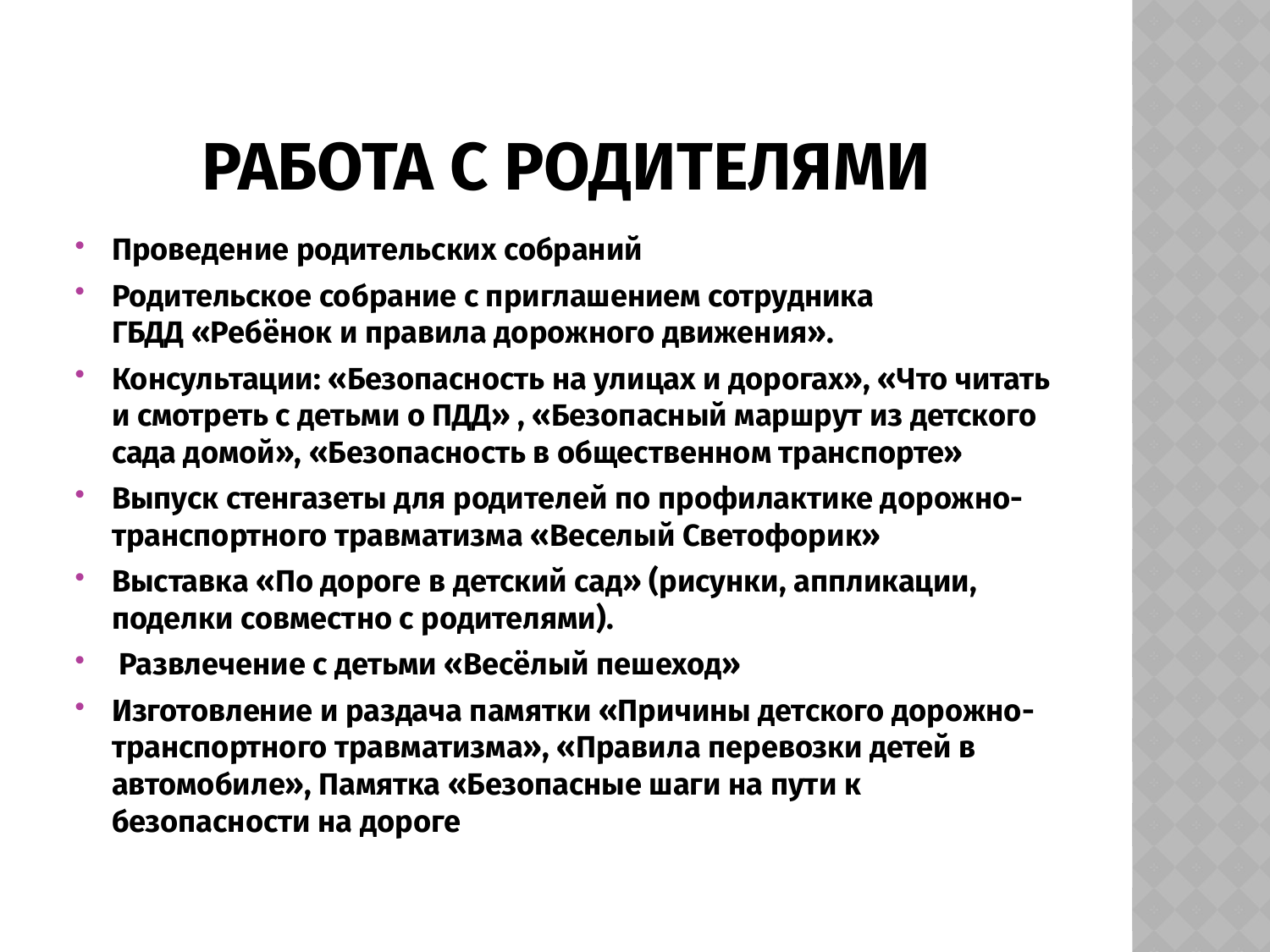

# Работа с родителями
Проведение родительских собраний
Родительское собрание с приглашением сотрудника ГБДД «Ребёнок и правила дорожного движения».
Консультации: «Безопасность на улицах и дорогах», «Что читать и смотреть с детьми о ПДД» , «Безопасный маршрут из детского сада домой», «Безопасность в общественном транспорте»
Выпуск стенгазеты для родителей по профилактике дорожно- транспортного травматизма «Веселый Светофорик»
Выставка «По дороге в детский сад» (рисунки, аппликации, поделки совместно с родителями).
 Развлечение с детьми «Весёлый пешеход»
Изготовление и раздача памятки «Причины детского дорожно-транспортного травматизма», «Правила перевозки детей в автомобиле», Памятка «Безопасные шаги на пути к безопасности на дороге